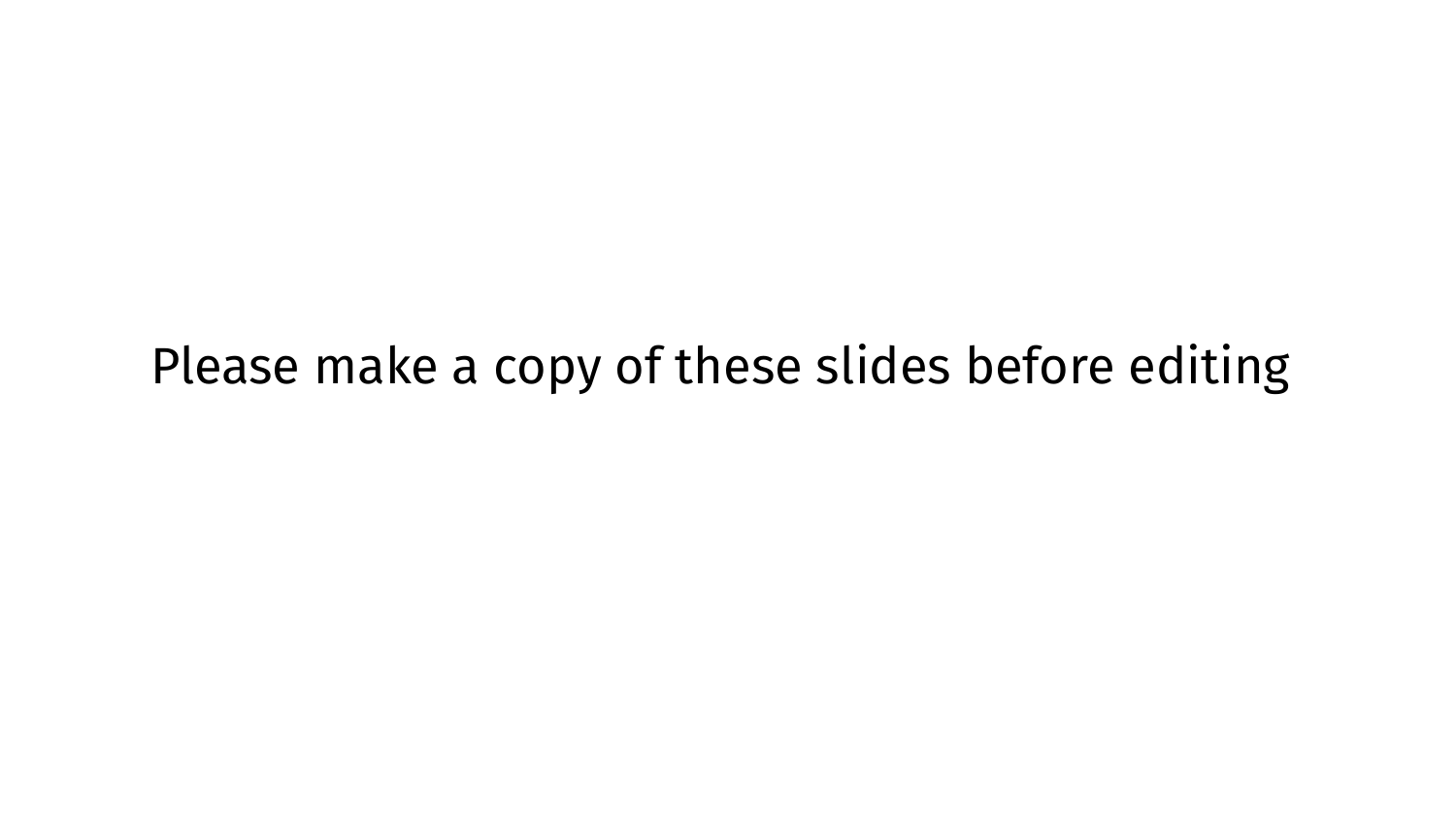

# Please make a copy of these slides before editing